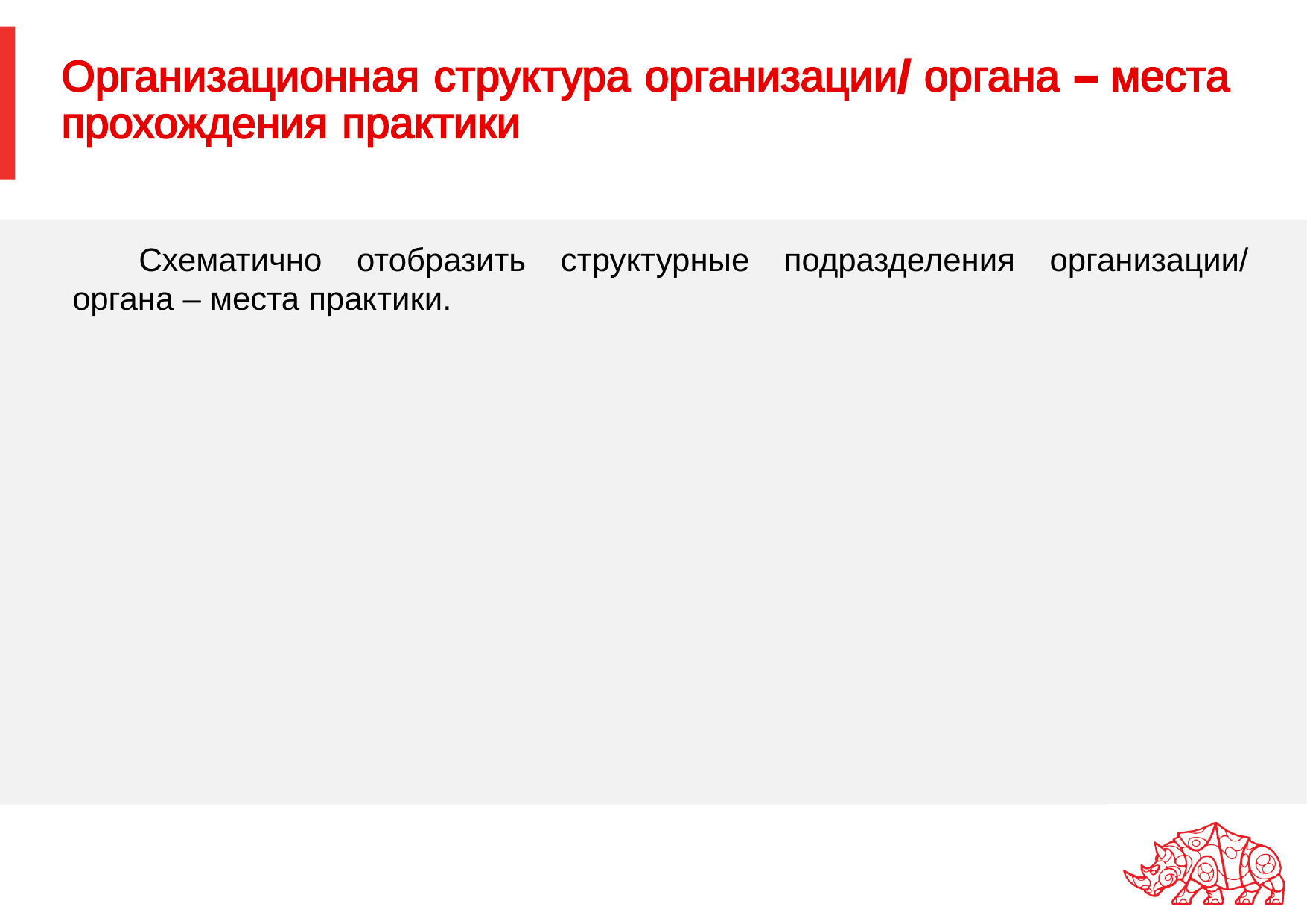

# Организационная структура организации/ органа – места прохождения практики
Схематично отобразить структурные подразделения организации/ органа – места практики.